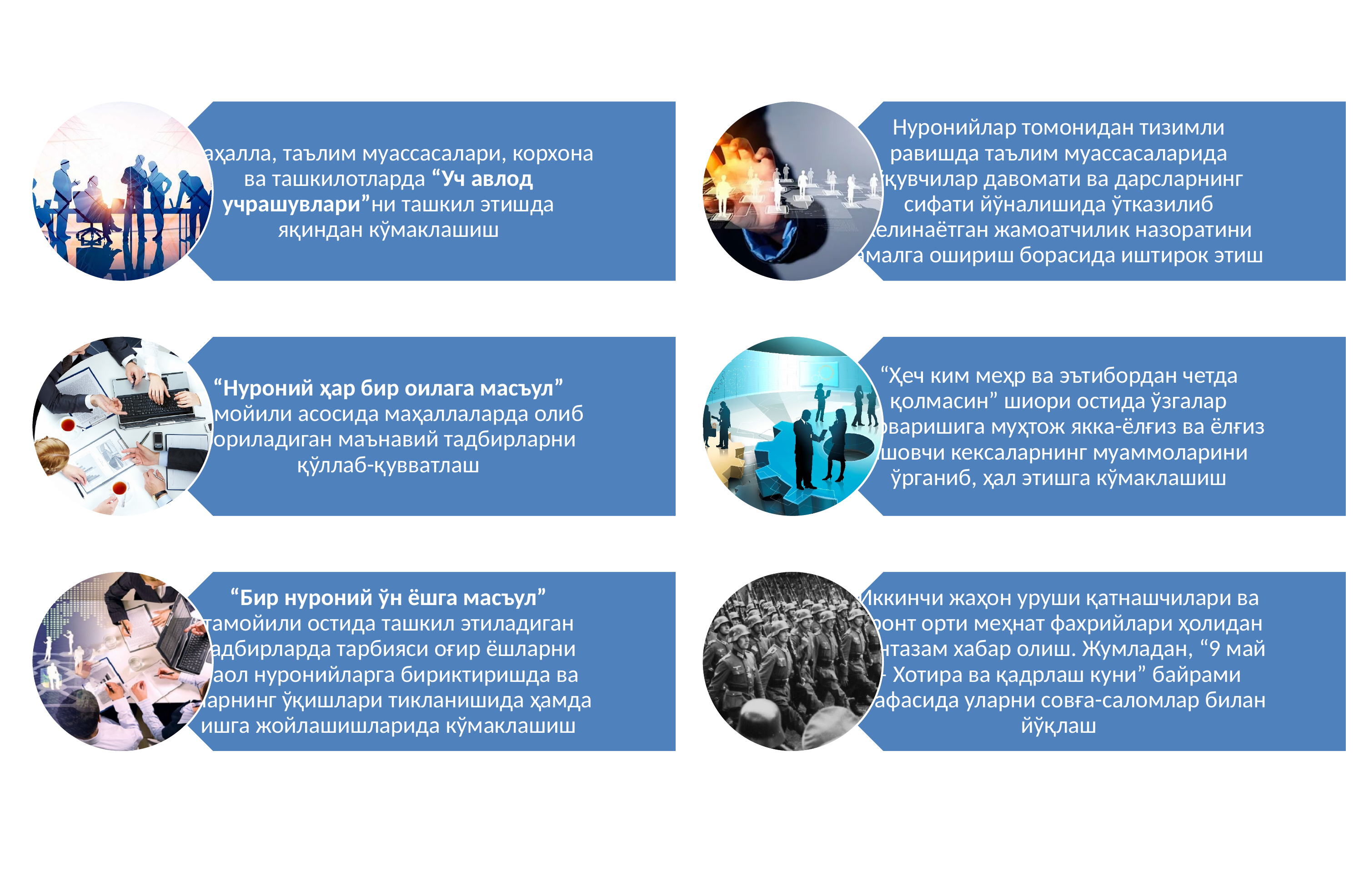

Маҳалла, таълим муассасалари, корхона ва ташкилотларда “Уч авлод учрашувлари”ни ташкил этишда яқиндан кўмаклашиш
“Нуроний ҳар бир оилага масъул” тамойили асосида маҳаллаларда олиб бориладиган маънавий тадбирларни қўллаб-қувватлаш
“Бир нуроний ўн ёшга масъул” тамойили остида ташкил этиладиган тадбирларда тарбияси оғир ёшларни фаол нуронийларга бириктиришда ва уларнинг ўқишлари тикланишида ҳамда ишга жойлашишларида кўмаклашиш
Нуронийлар томонидан тизимли равишда таълим муассасаларида ўқувчилар давомати ва дарсларнинг сифати йўналишида ўтказилиб келинаётган жамоатчилик назоратини амалга ошириш борасида иштирок этиш
“Ҳеч ким меҳр ва эътибордан четда қолмасин” шиори остида ўзгалар парваришига муҳтож якка-ёлғиз ва ёлғиз яшовчи кексаларнинг муаммоларини ўрганиб, ҳал этишга кўмаклашиш
Иккинчи жаҳон уруши қатнашчилари ва фронт орти меҳнат фахрийлари ҳолидан мунтазам хабар олиш. Жумладан, “9 май – Хотира ва қадрлаш куни” байрами арафасида уларни совға-саломлар билан йўқлаш